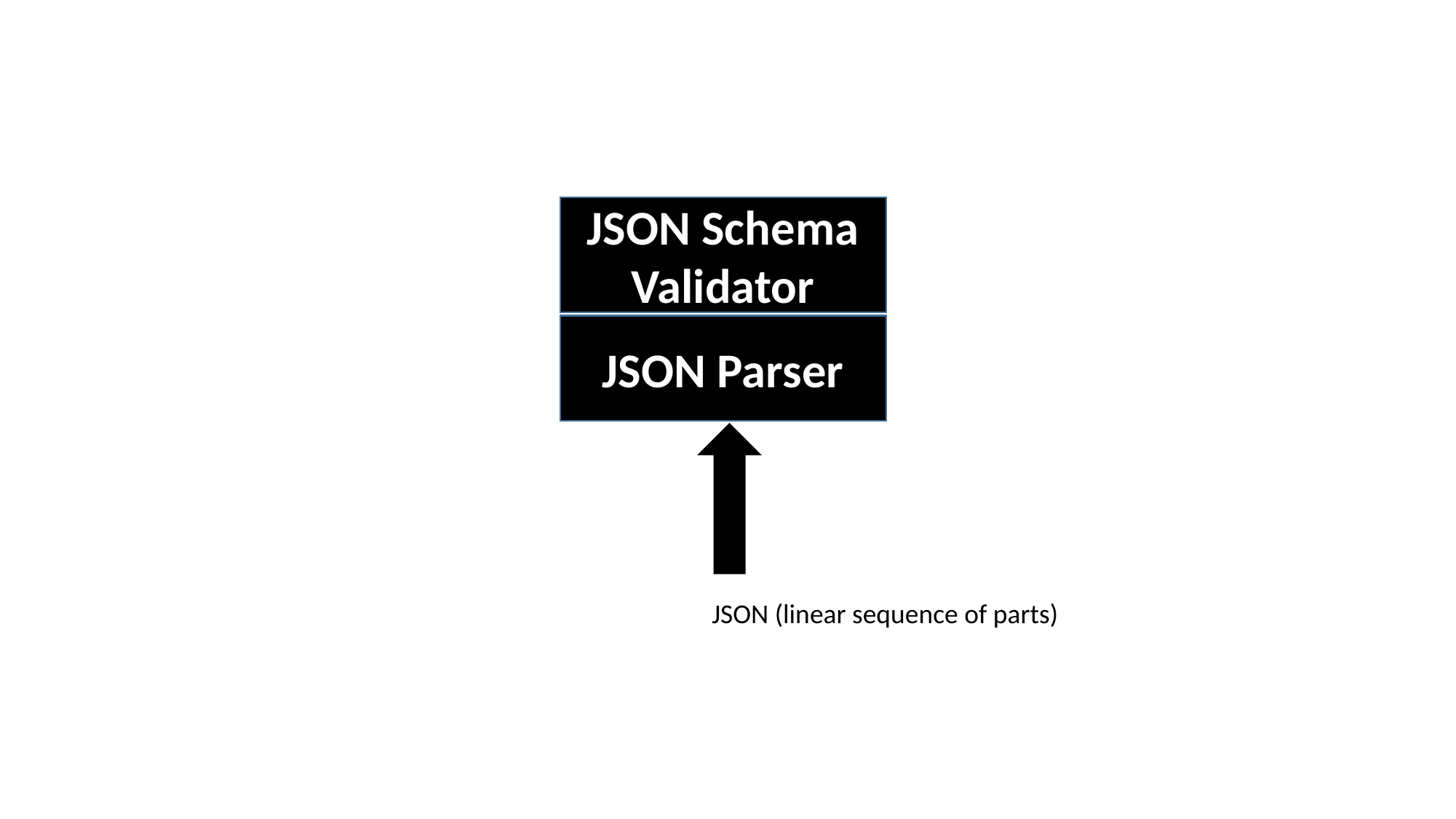

JSON Schema Validator
JSON Parser

JSON (linear sequence of parts)